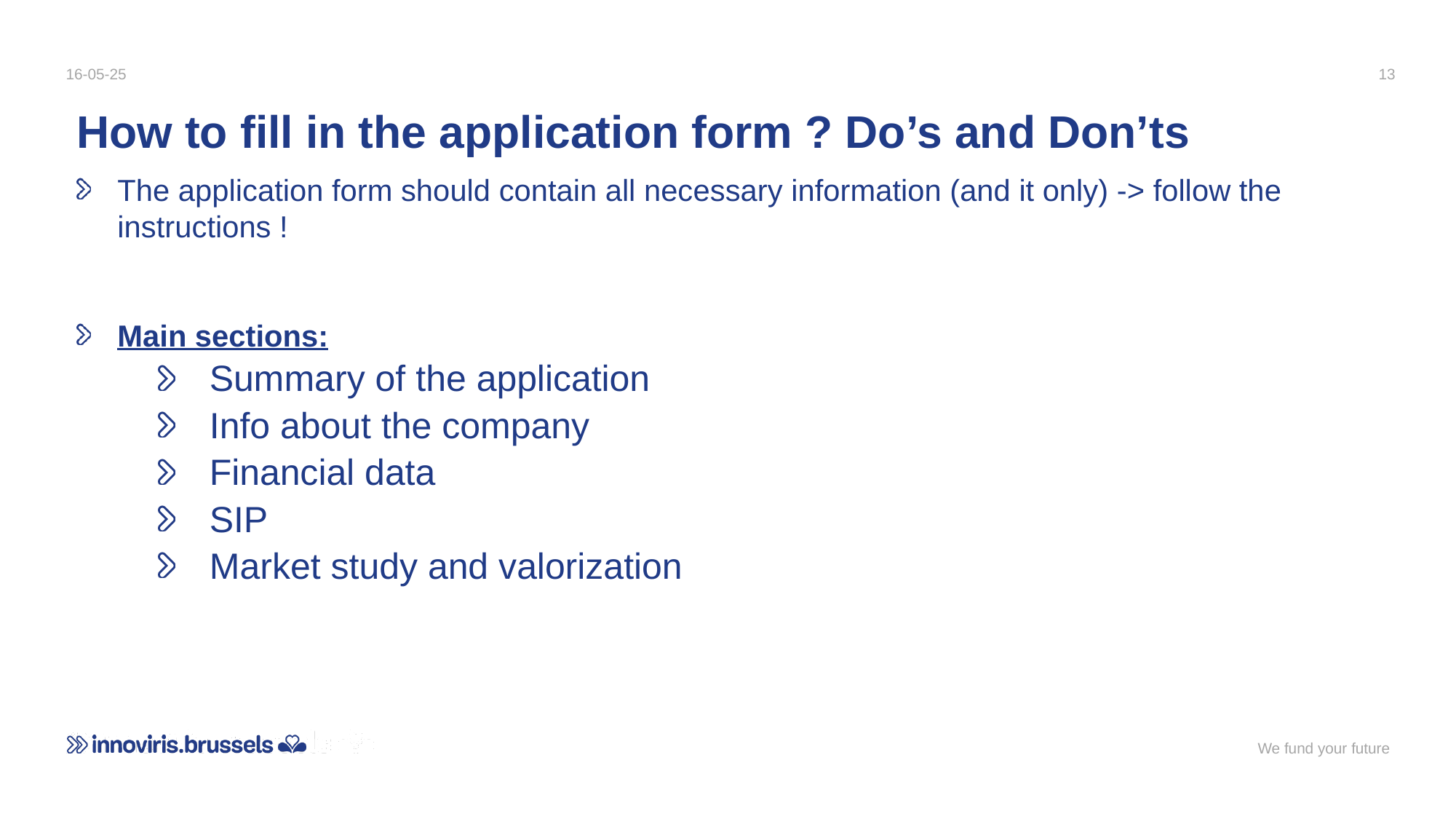

16-05-25
13
How to fill in the application form ? Do’s and Don’ts
The application form should contain all necessary information (and it only) -> follow the instructions !

Main sections:
 Summary of the application
 Info about the company
 Financial data
 SIP
 Market study and valorization

We fund your future